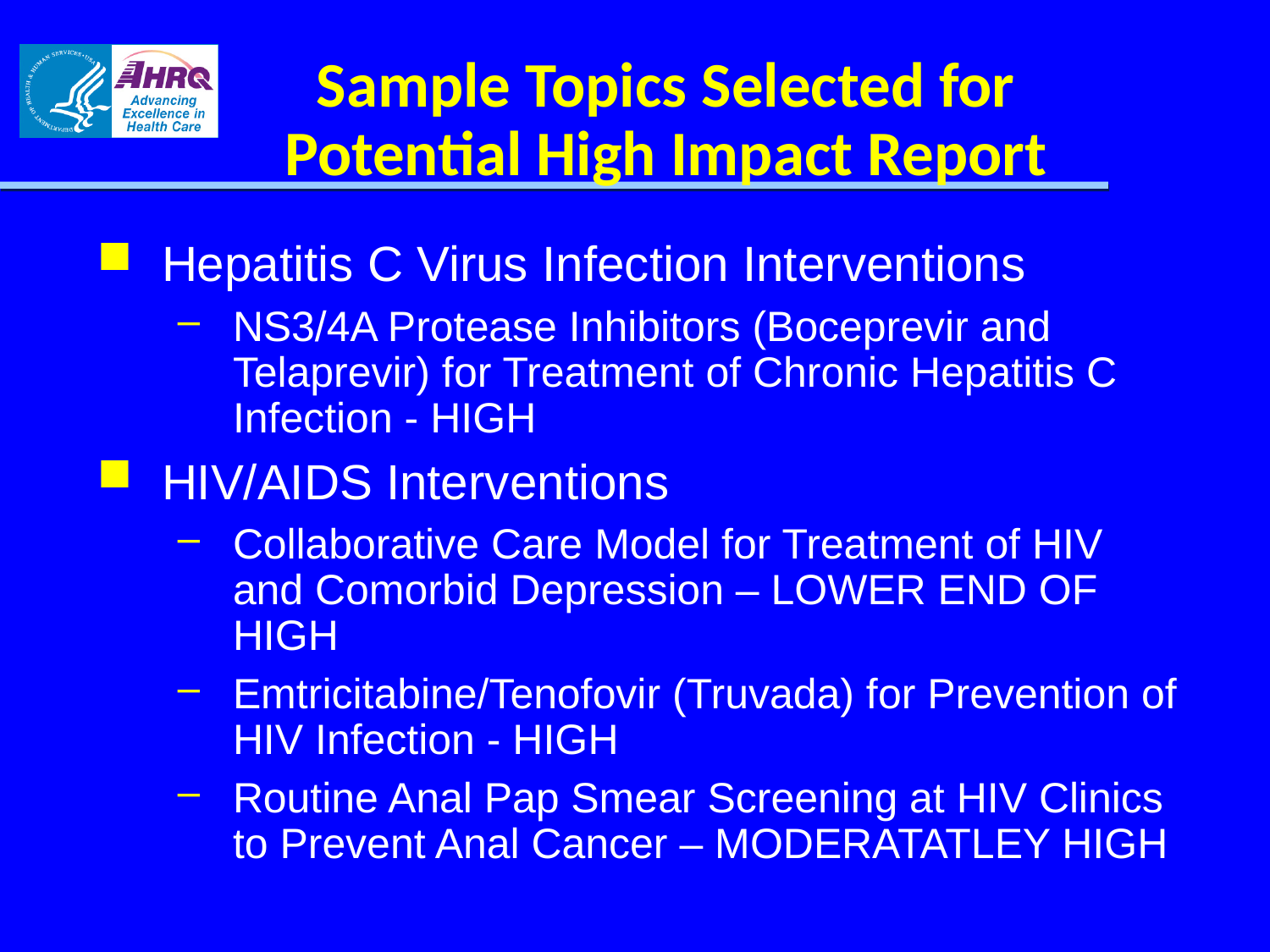

# Sample Topics Selected for Potential High Impact Report
Hepatitis C Virus Infection Interventions
NS3/4A Protease Inhibitors (Boceprevir and Telaprevir) for Treatment of Chronic Hepatitis C Infection - HIGH
HIV/AIDS Interventions
Collaborative Care Model for Treatment of HIV and Comorbid Depression – LOWER END OF HIGH
Emtricitabine/Tenofovir (Truvada) for Prevention of HIV Infection - HIGH
Routine Anal Pap Smear Screening at HIV Clinics to Prevent Anal Cancer – MODERATATLEY HIGH